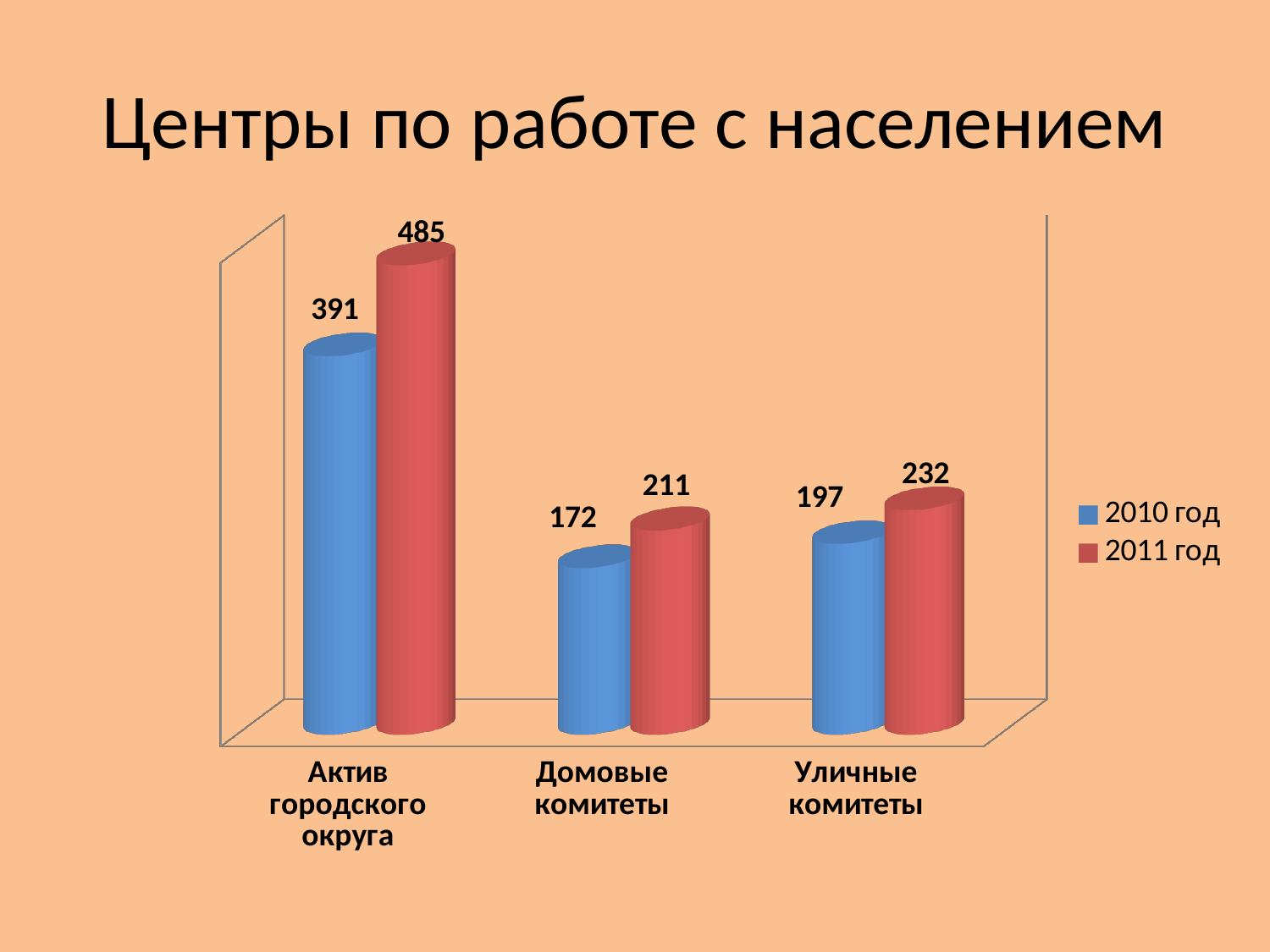

# Центры по работе с населением

[unsupported chart]